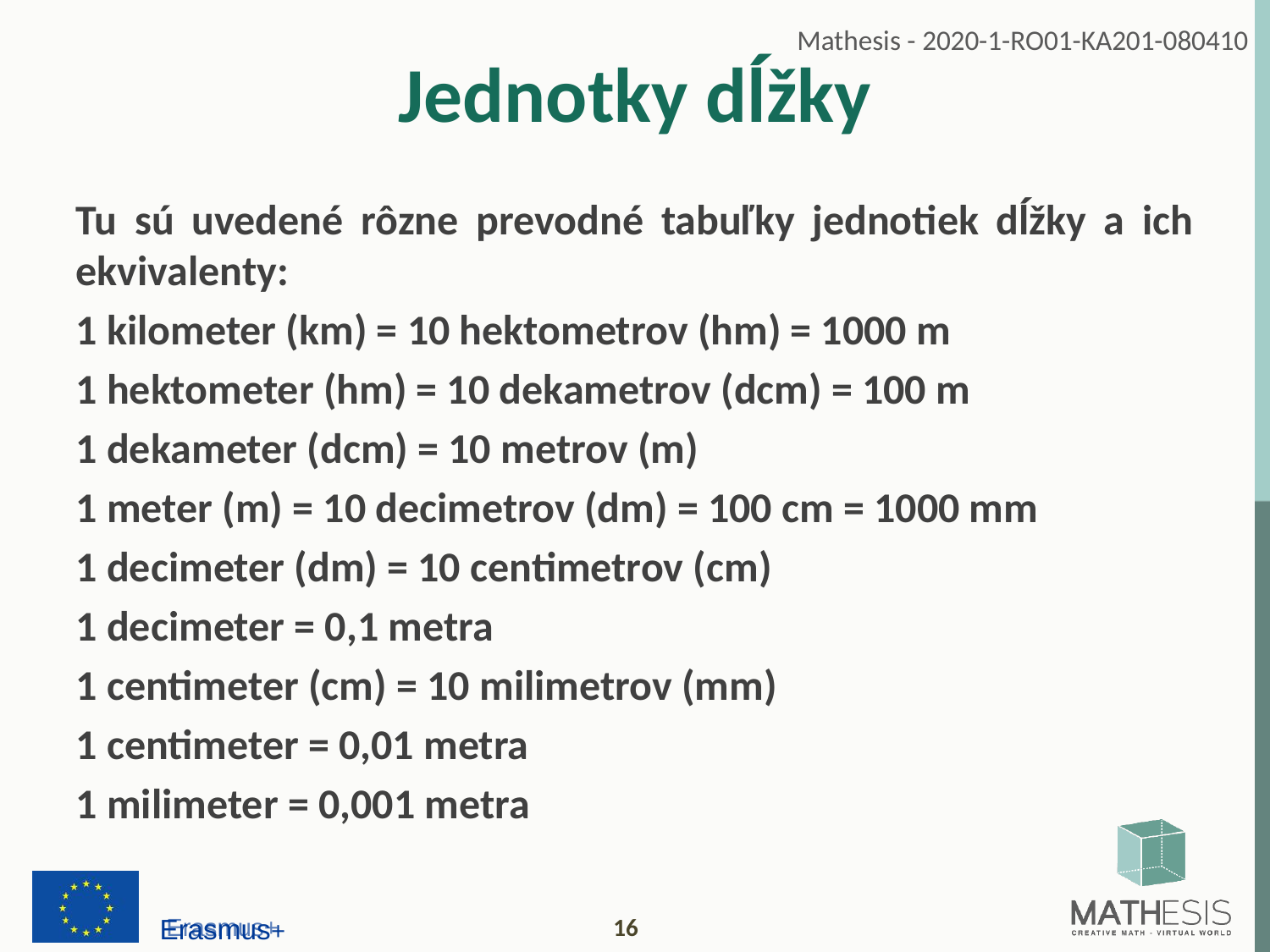

# Jednotky dĺžky
Tu sú uvedené rôzne prevodné tabuľky jednotiek dĺžky a ich ekvivalenty:
1 kilometer (km) = 10 hektometrov (hm) = 1000 m
1 hektometer (hm) = 10 dekametrov (dcm) = 100 m
1 dekameter (dcm) = 10 metrov (m)
1 meter (m) = 10 decimetrov (dm) = 100 cm = 1000 mm
1 decimeter (dm) = 10 centimetrov (cm)
1 decimeter = 0,1 metra
1 centimeter (cm) = 10 milimetrov (mm)
1 centimeter = 0,01 metra
1 milimeter = 0,001 metra